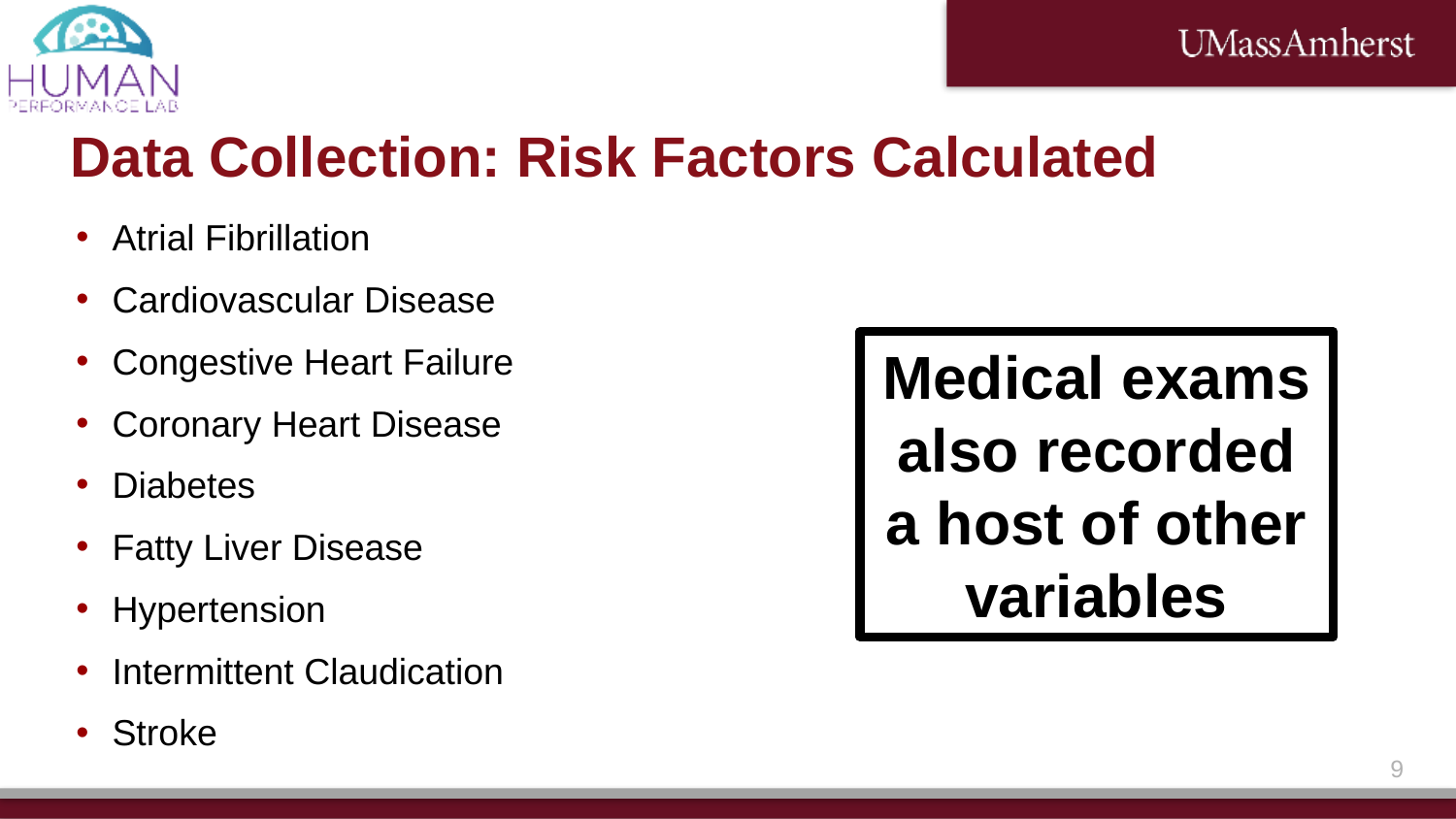

# Data Collection: Risk Factors Calculated
Atrial Fibrillation
Cardiovascular Disease
Congestive Heart Failure
Coronary Heart Disease
Diabetes
Fatty Liver Disease
Hypertension
Intermittent Claudication
Stroke

Medical exams also recorded a host of other variables
9